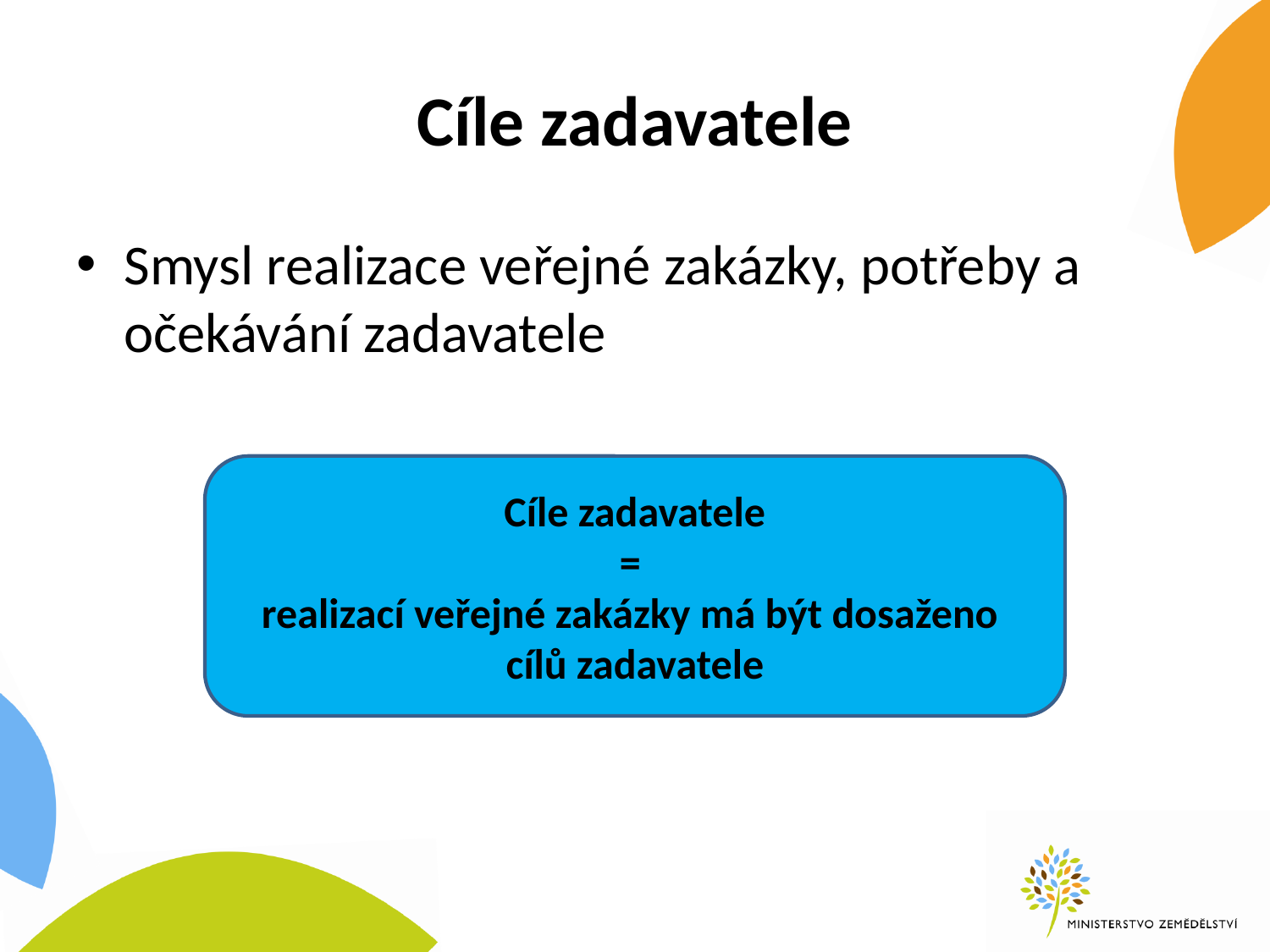

# Cíle zadavatele
Smysl realizace veřejné zakázky, potřeby a očekávání zadavatele

Cíle zadavatele
=
realizací veřejné zakázky má být dosaženo
cílů zadavatele